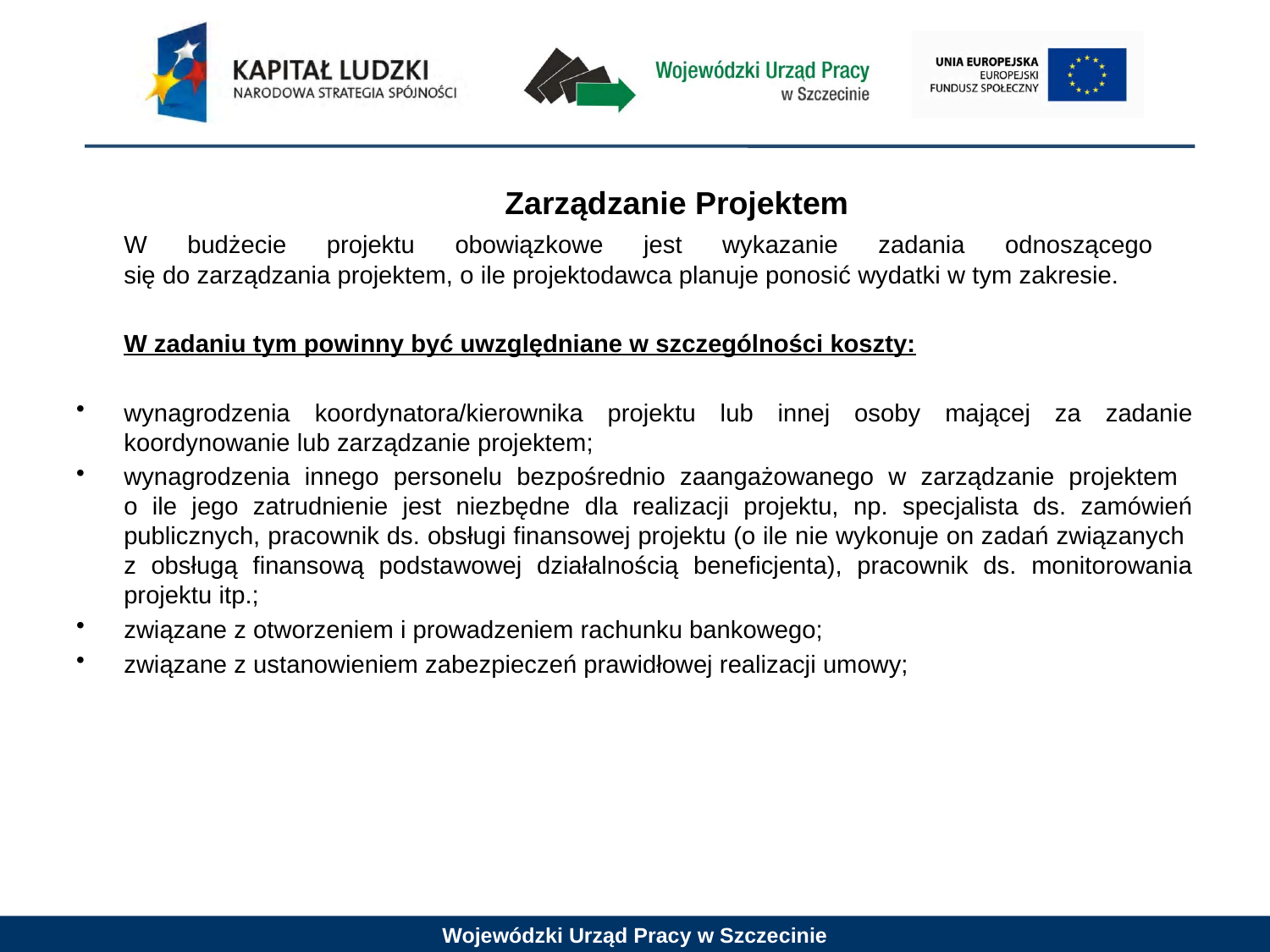

Zarządzanie Projektem
	W budżecie projektu obowiązkowe jest wykazanie zadania odnoszącego
się do zarządzania projektem, o ile projektodawca planuje ponosić wydatki w tym zakresie.

	W zadaniu tym powinny być uwzględniane w szczególności koszty:

wynagrodzenia koordynatora/kierownika projektu lub innej osoby mającej za zadanie koordynowanie lub zarządzanie projektem;
wynagrodzenia innego personelu bezpośrednio zaangażowanego w zarządzanie projektem
o ile jego zatrudnienie jest niezbędne dla realizacji projektu, np. specjalista ds. zamówień publicznych, pracownik ds. obsługi finansowej projektu (o ile nie wykonuje on zadań związanych
z obsługą finansową podstawowej działalnością beneficjenta), pracownik ds. monitorowania projektu itp.;
związane z otworzeniem i prowadzeniem rachunku bankowego;
związane z ustanowieniem zabezpieczeń prawidłowej realizacji umowy;